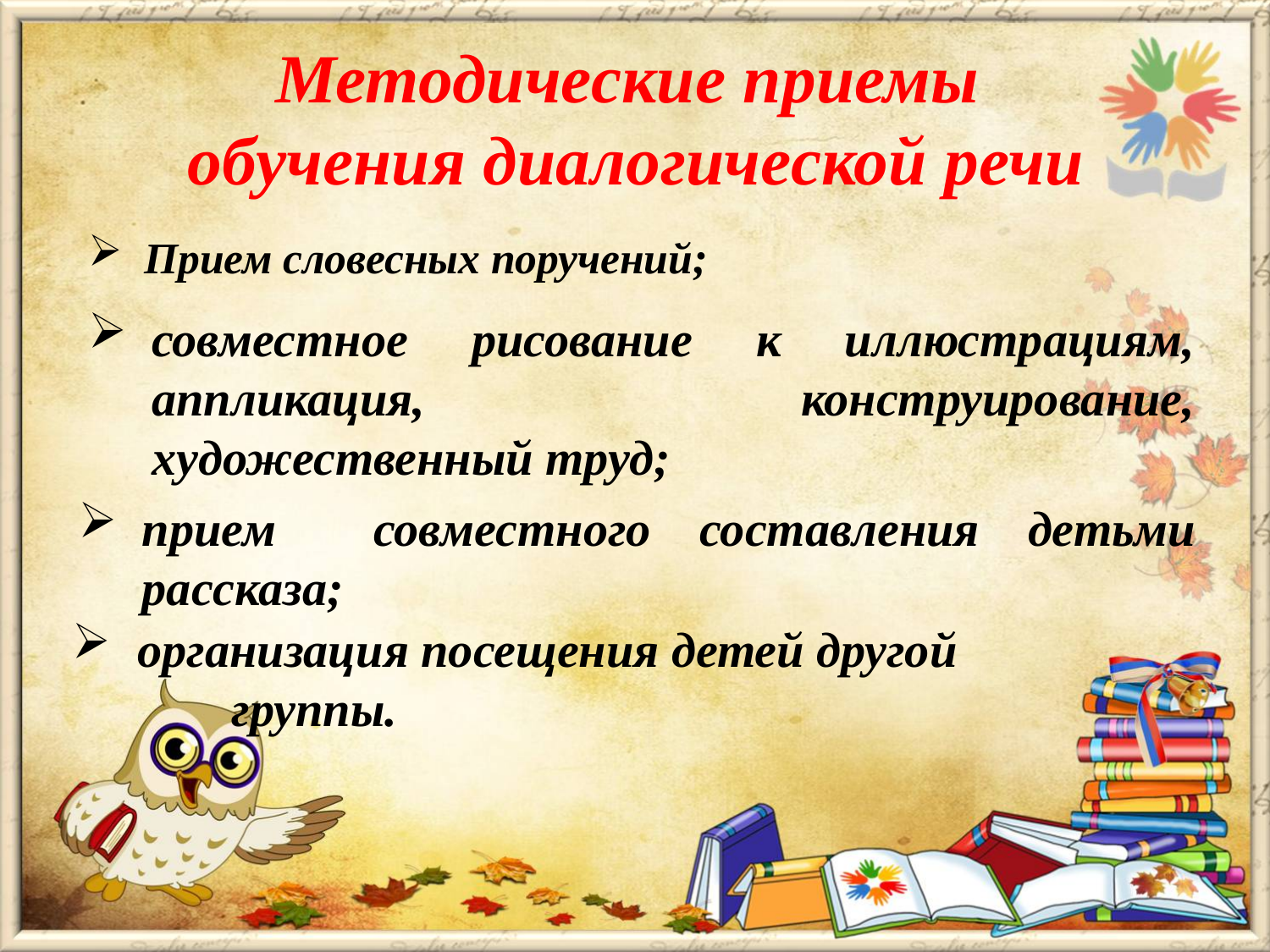

# Методические приемы обучения диалогической речи

Прием словесных поручений;
совместное рисование к иллюстрациям, аппликация, конструирование, художественный труд;
прием  совместного составления детьми рассказа;
организация посещения детей другой
             группы.